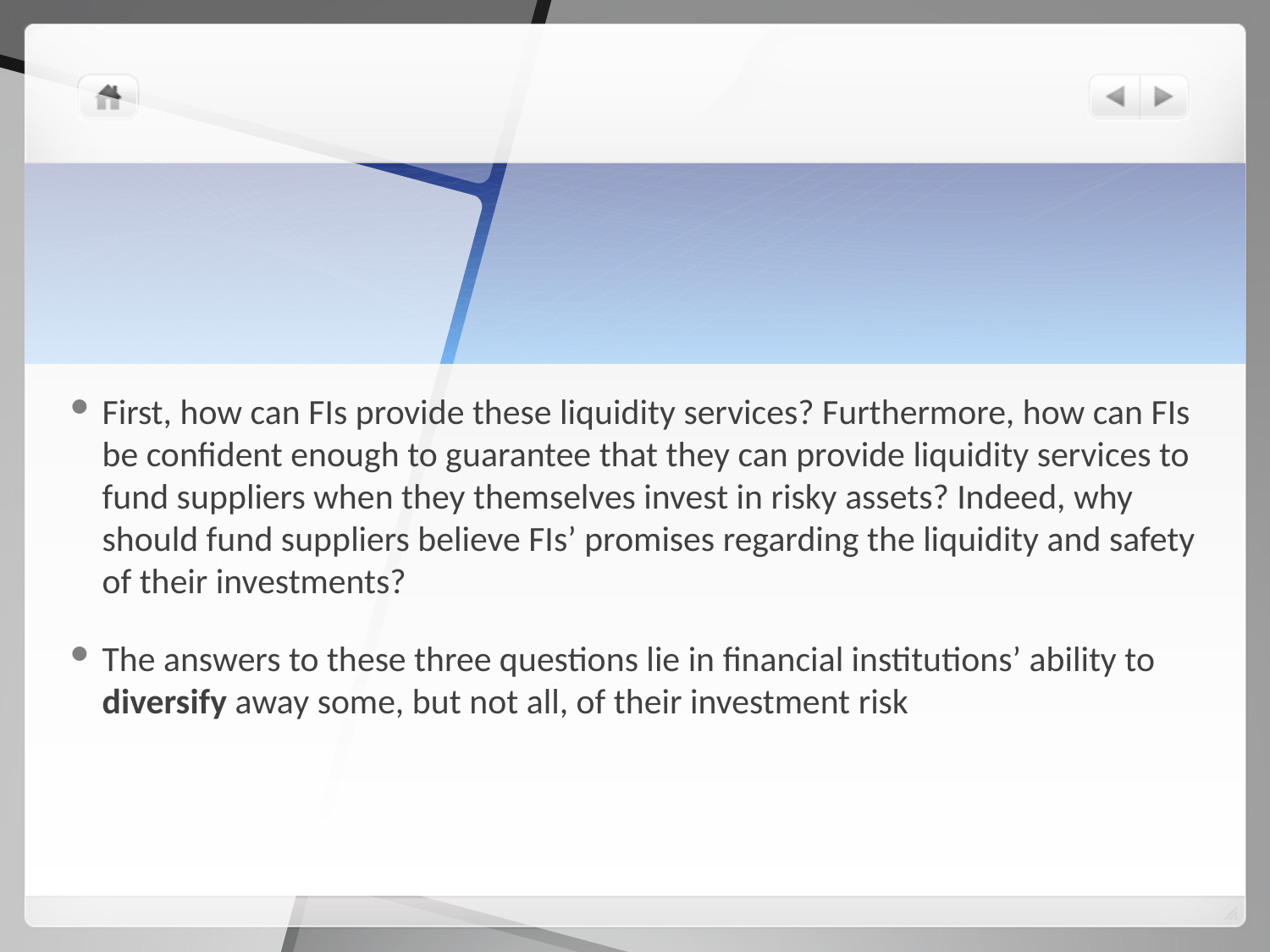

#
First, how can FIs provide these liquidity services? Furthermore, how can FIs be confident enough to guarantee that they can provide liquidity services to fund suppliers when they themselves invest in risky assets? Indeed, why should fund suppliers believe FIs’ promises regarding the liquidity and safety of their investments?
The answers to these three questions lie in financial institutions’ ability to diversify away some, but not all, of their investment risk